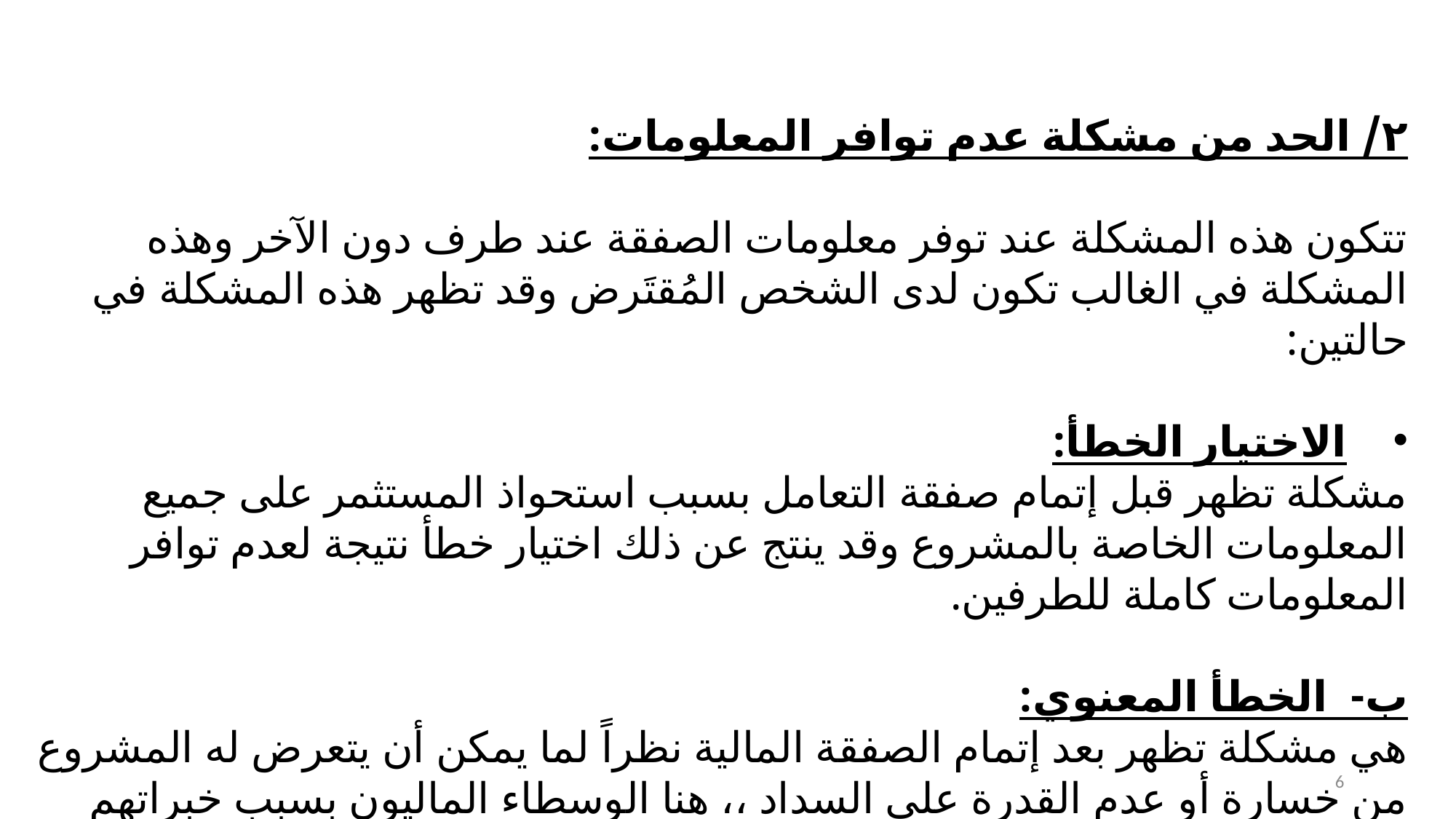

٢/ الحد من مشكلة عدم توافر المعلومات:

تتكون هذه المشكلة عند توفر معلومات الصفقة عند طرف دون الآخر وهذه المشكلة في الغالب تكون لدى الشخص المُقتَرض وقد تظهر هذه المشكلة في حالتين:

الاختيار الخطأ:
مشكلة تظهر قبل إتمام صفقة التعامل بسبب استحواذ المستثمر على جميع المعلومات الخاصة بالمشروع وقد ينتج عن ذلك اختيار خطأ نتيجة لعدم توافر المعلومات كاملة للطرفين.

ب-  الخطأ المعنوي:
هي مشكلة تظهر بعد إتمام الصفقة المالية نظراً لما يمكن أن يتعرض له المشروع من خسارة أو عدم القدرة على السداد ،، هنا الوسطاء الماليون بسبب خبراتهم وتخصصهم يمكنهم الحد من هذه المشكلة وحلها.

6